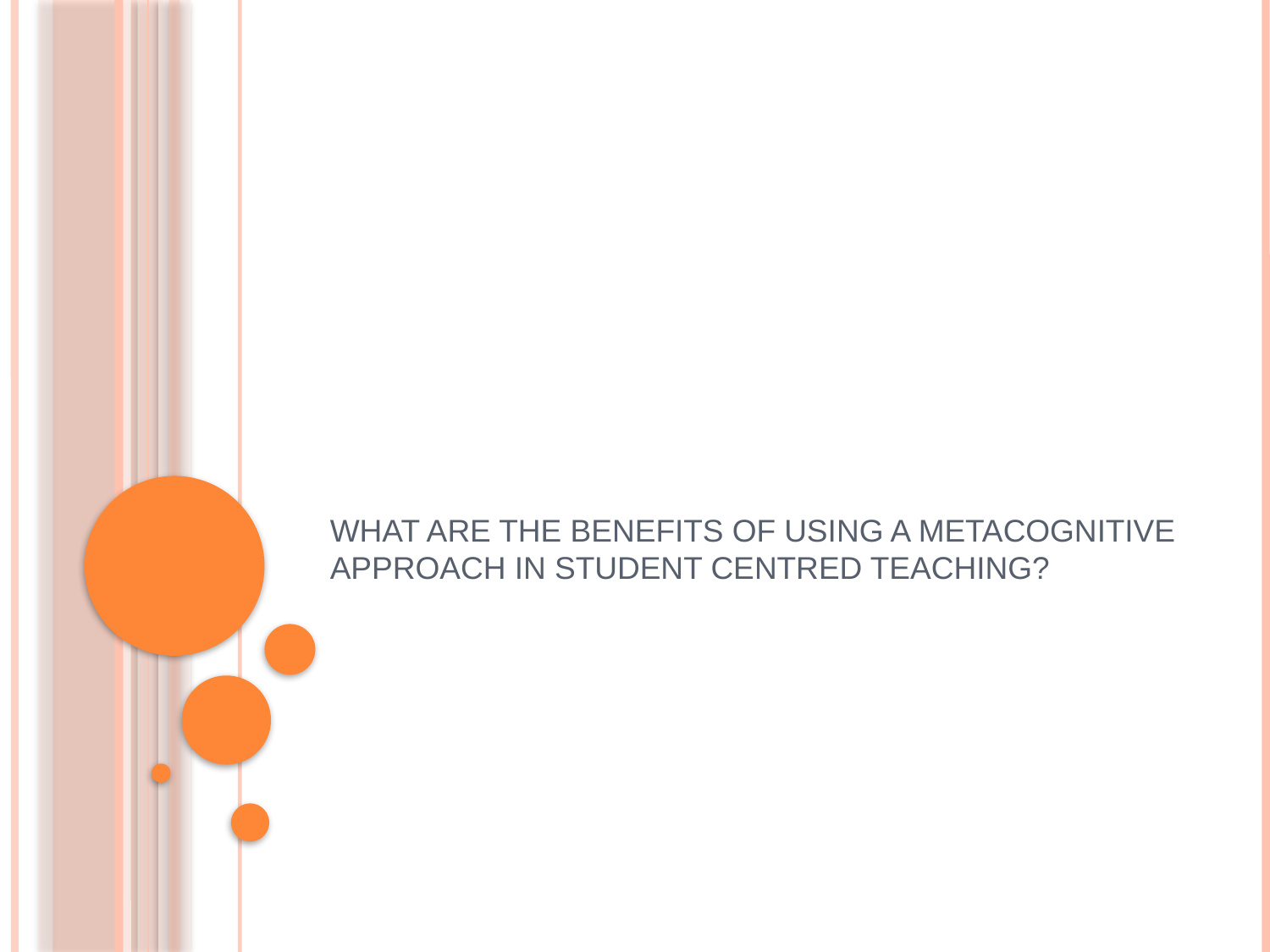

# What are the benefits of using a metacognitive approach in student centred teaching?